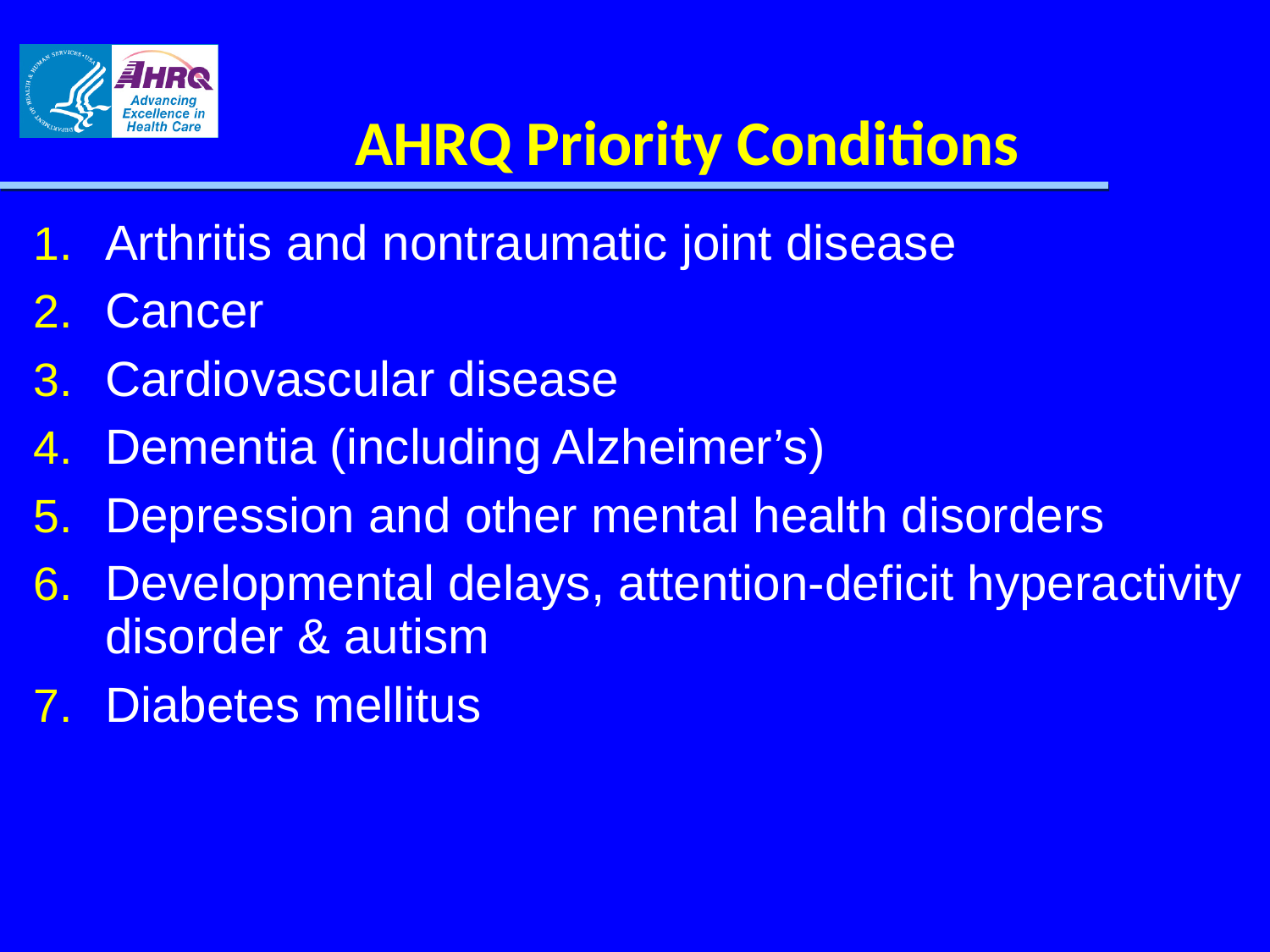

# AHRQ Priority Conditions
Arthritis and nontraumatic joint disease
Cancer
Cardiovascular disease
Dementia (including Alzheimer’s)
Depression and other mental health disorders
Developmental delays, attention-deficit hyperactivity disorder & autism
Diabetes mellitus